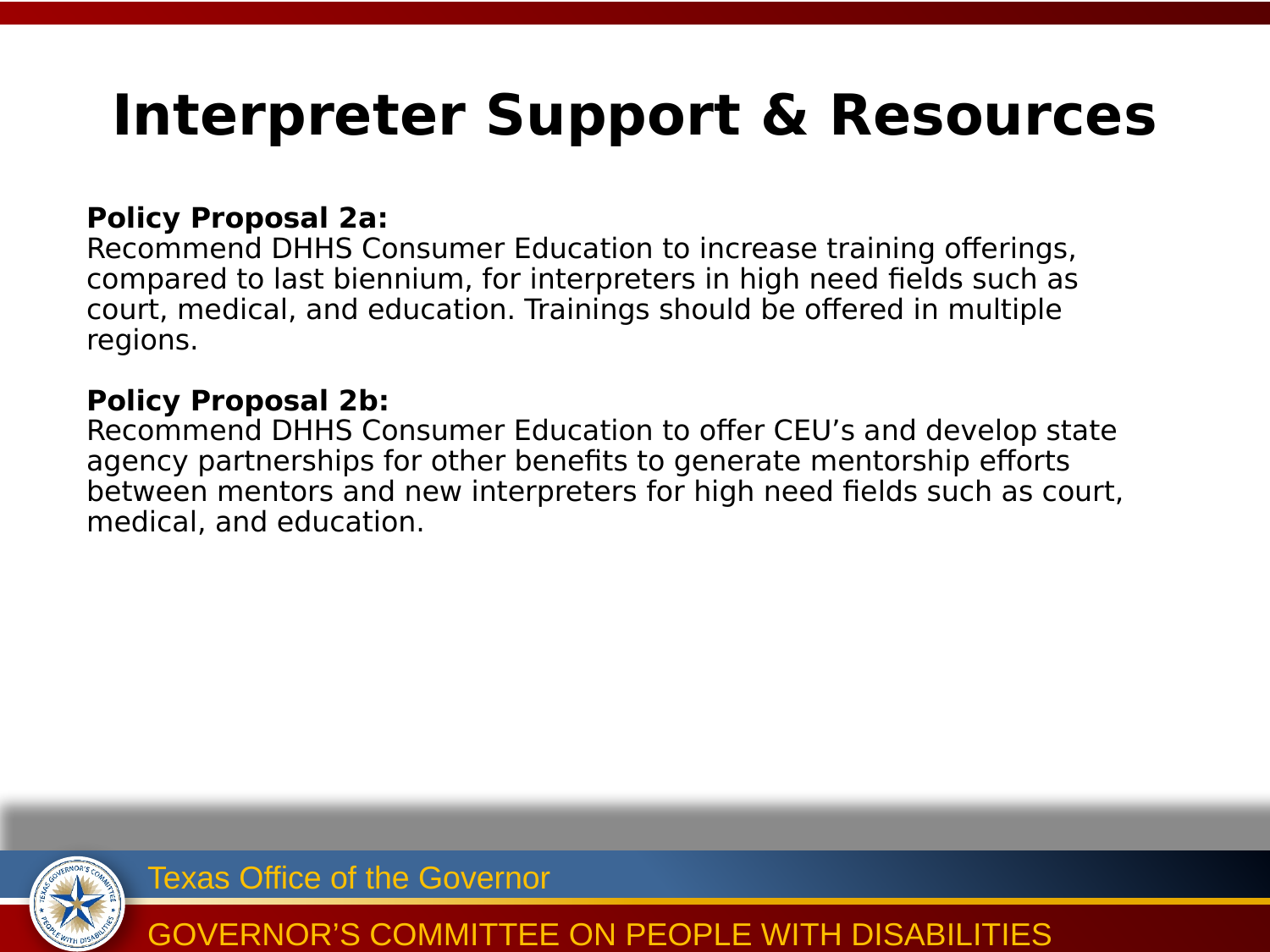

# Interpreter Support & Resources
Policy Proposal 2a:
Recommend DHHS Consumer Education to increase training offerings, compared to last biennium, for interpreters in high need fields such as court, medical, and education. Trainings should be offered in multiple regions.

Policy Proposal 2b:
Recommend DHHS Consumer Education to offer CEU’s and develop state agency partnerships for other benefits to generate mentorship efforts between mentors and new interpreters for high need fields such as court, medical, and education.